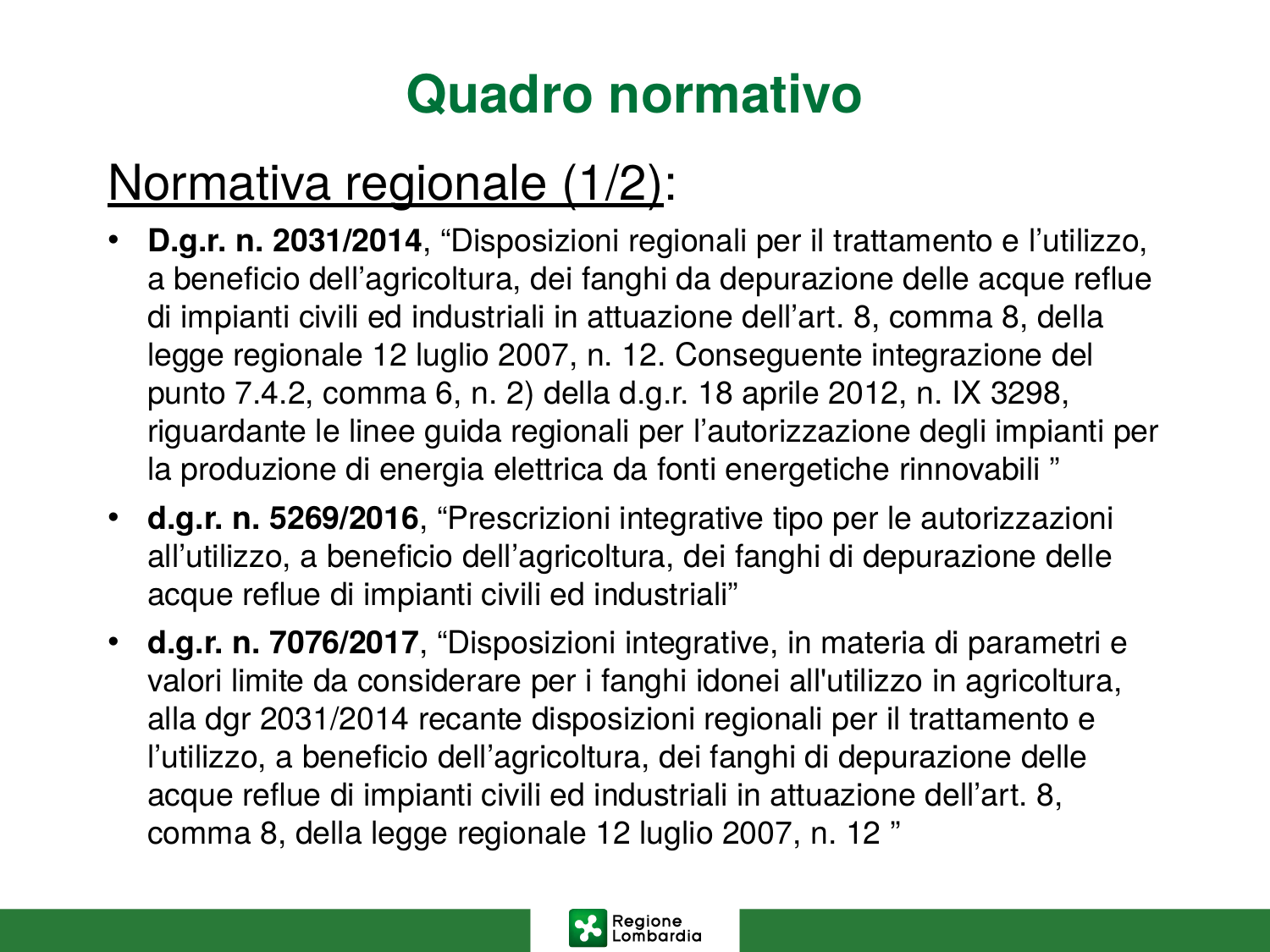

# Quadro normativo
Normativa regionale (1/2):
D.g.r. n. 2031/2014, “Disposizioni regionali per il trattamento e l’utilizzo, a beneficio dell’agricoltura, dei fanghi da depurazione delle acque reflue di impianti civili ed industriali in attuazione dell’art. 8, comma 8, della legge regionale 12 luglio 2007, n. 12. Conseguente integrazione del punto 7.4.2, comma 6, n. 2) della d.g.r. 18 aprile 2012, n. IX 3298, riguardante le linee guida regionali per l’autorizzazione degli impianti per la produzione di energia elettrica da fonti energetiche rinnovabili ”
d.g.r. n. 5269/2016, “Prescrizioni integrative tipo per le autorizzazioni all’utilizzo, a beneficio dell’agricoltura, dei fanghi di depurazione delle acque reflue di impianti civili ed industriali”
d.g.r. n. 7076/2017, “Disposizioni integrative, in materia di parametri e valori limite da considerare per i fanghi idonei all'utilizzo in agricoltura, alla dgr 2031/2014 recante disposizioni regionali per il trattamento e l’utilizzo, a beneficio dell’agricoltura, dei fanghi di depurazione delle acque reflue di impianti civili ed industriali in attuazione dell’art. 8, comma 8, della legge regionale 12 luglio 2007, n. 12 ”